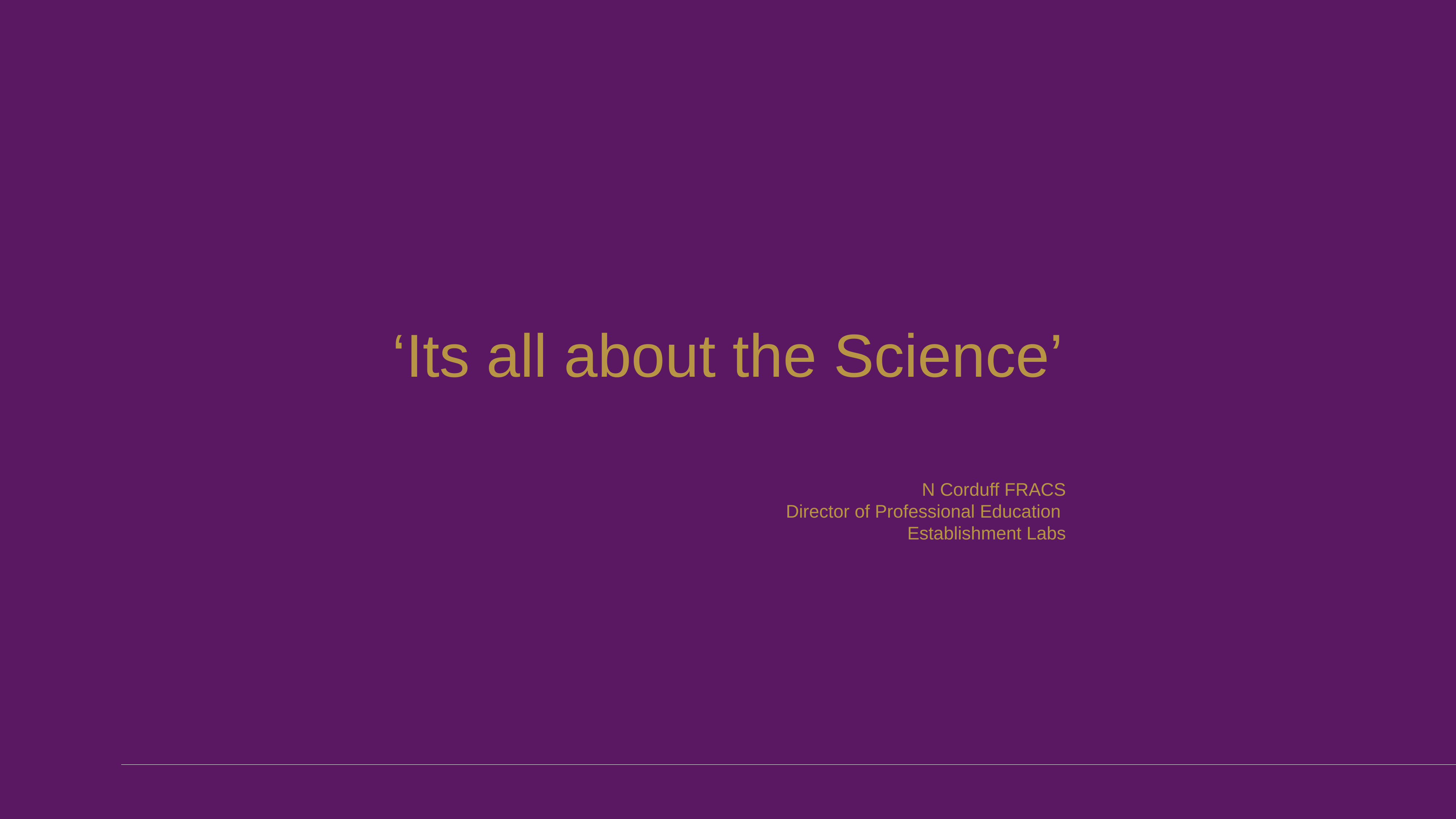

‘Its all about the Science’
N Corduff FRACS
Director of Professional Education
Establishment Labs